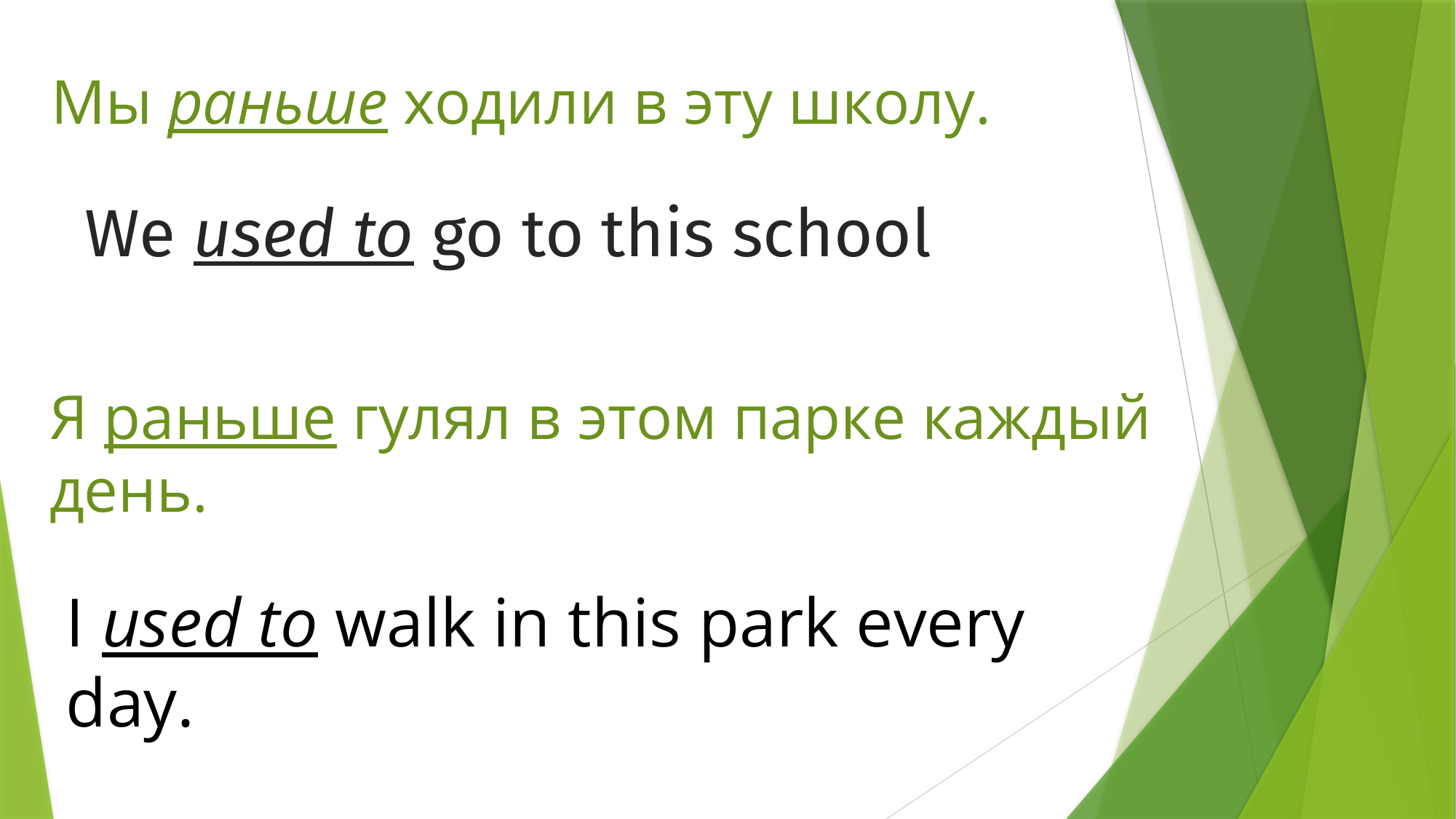

Мы раньше ходили в эту школу.

We used to go to this school
Я раньше гулял в этом парке каждый день.
I used to walk in this park every day.